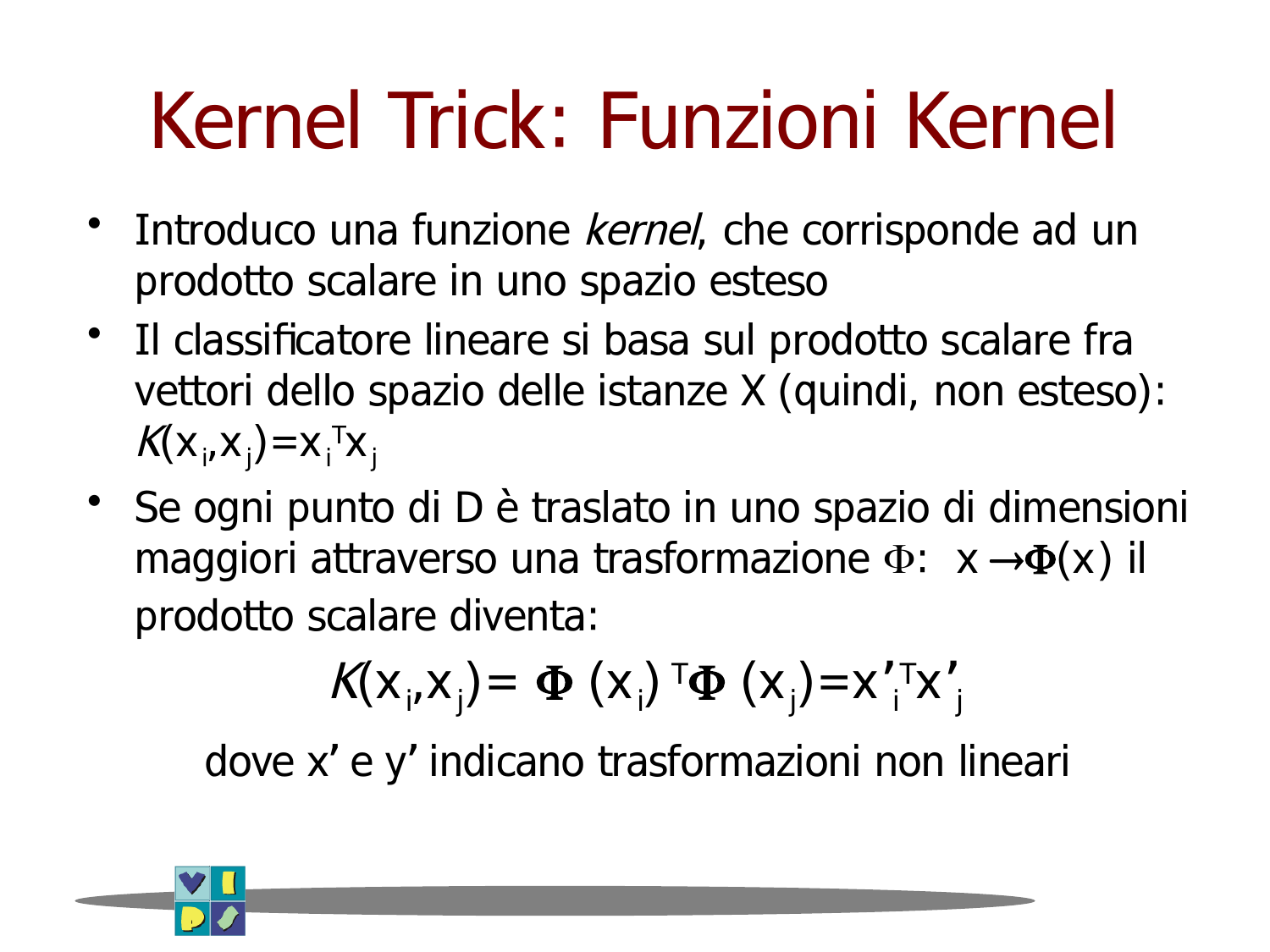

# Kernel Trick: Funzioni Kernel
Introduco una funzione kernel, che corrisponde ad un prodotto scalare in uno spazio esteso
Il classificatore lineare si basa sul prodotto scalare fra vettori dello spazio delle istanze X (quindi, non esteso): K(xi,xj)=xiTxj
Se ogni punto di D è traslato in uno spazio di dimensioni maggiori attraverso una trasformazione Φ:  x →Φ(x) il prodotto scalare diventa:
K(xi,xj)= Φ (xi) TΦ (xj)=x’iTx’j
dove x’ e y’ indicano trasformazioni non lineari